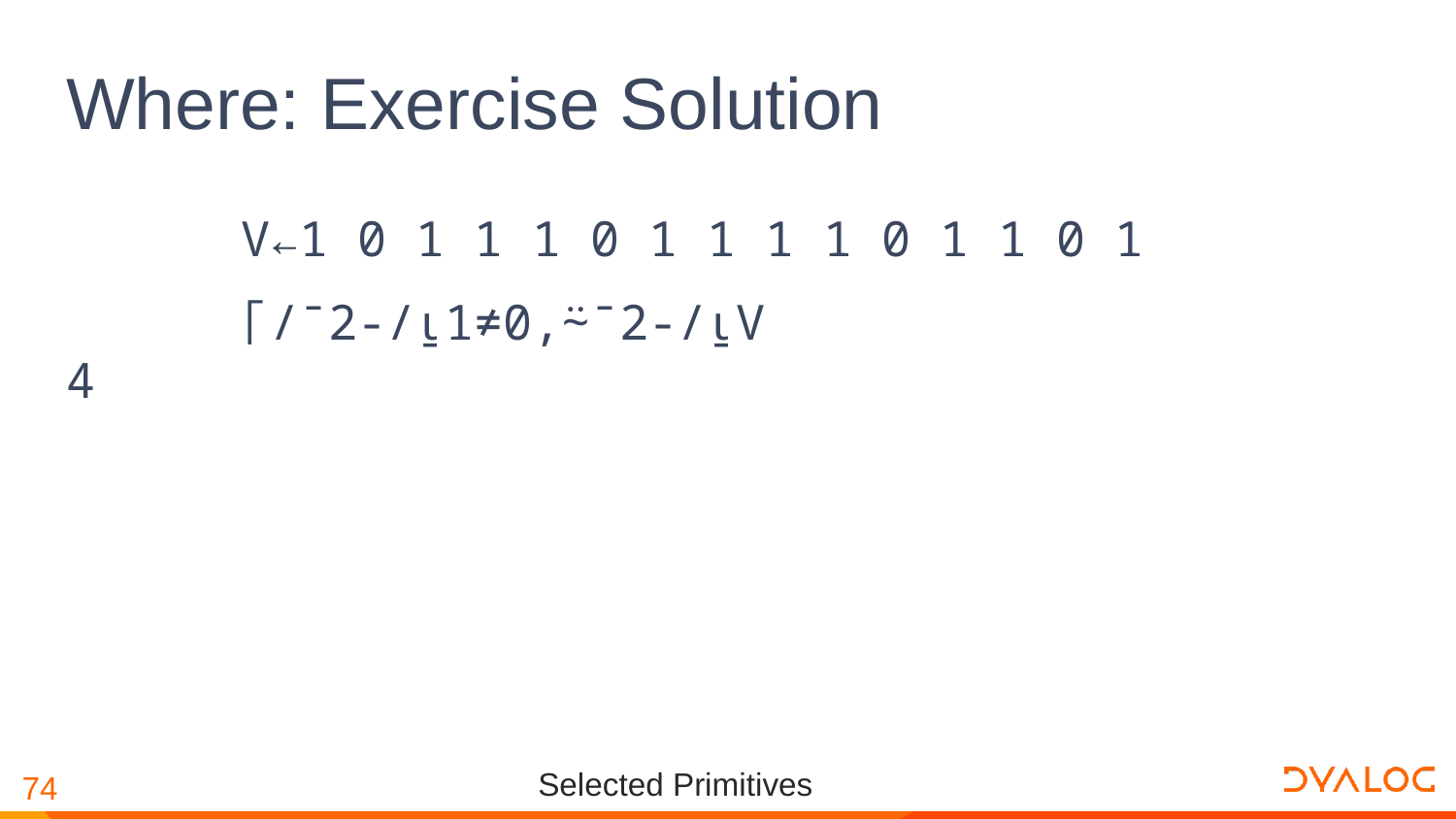

# Where: Exercise Solution
      V←1 0 1 1 1 0 1 1 1 1 0 1 1 0 1
      ⌈/¯2-/⍸1≠0,⍨¯2-/⍸V
4